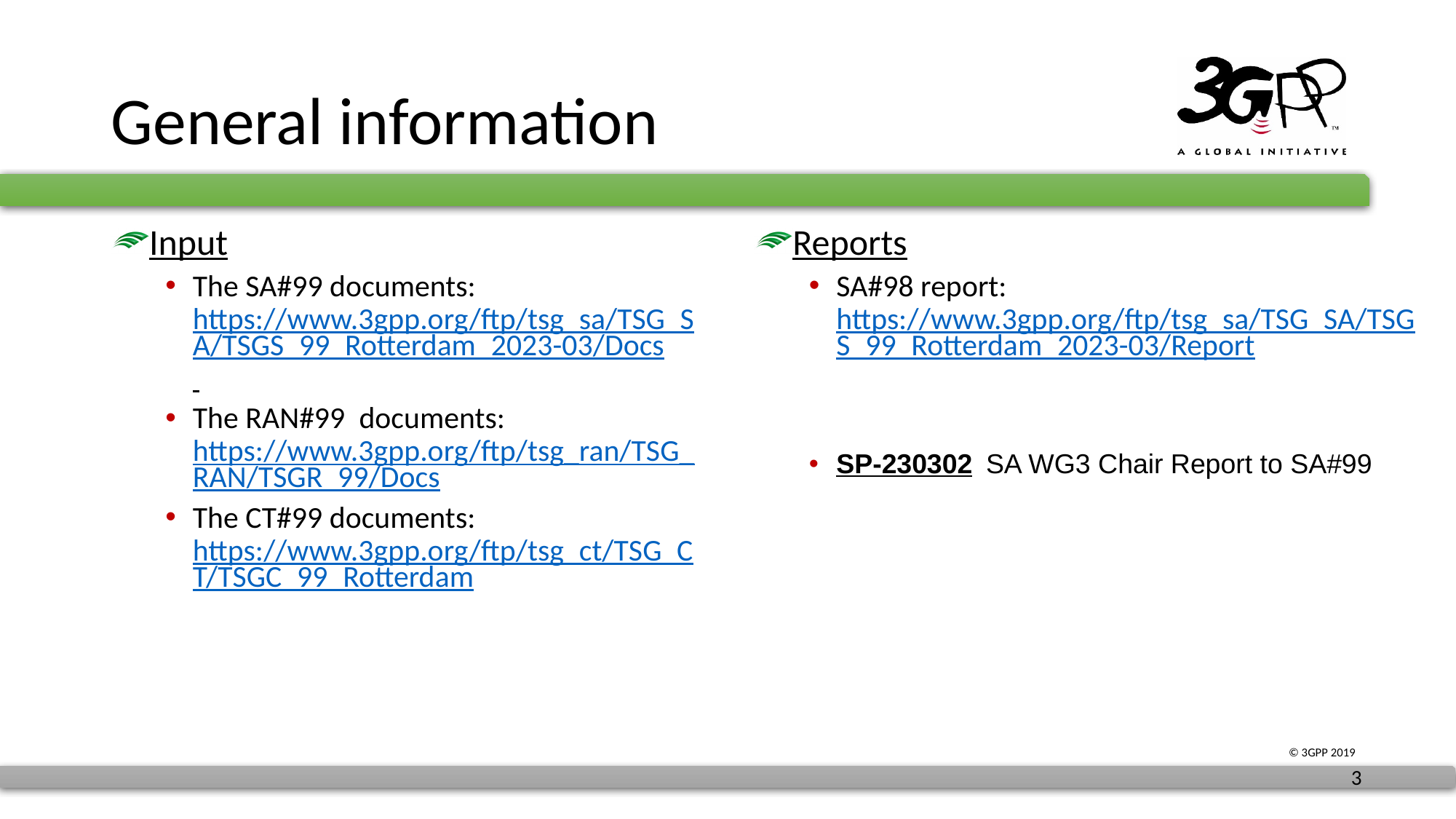

# General information
Input
The SA#99 documents: https://www.3gpp.org/ftp/tsg_sa/TSG_SA/TSGS_99_Rotterdam_2023-03/Docs
The RAN#99  documents: https://www.3gpp.org/ftp/tsg_ran/TSG_RAN/TSGR_99/Docs
The CT#99 documents: https://www.3gpp.org/ftp/tsg_ct/TSG_CT/TSGC_99_Rotterdam
Reports
SA#98 report: https://www.3gpp.org/ftp/tsg_sa/TSG_SA/TSGS_99_Rotterdam_2023-03/Report

SP-230302   SA WG3 Chair Report to SA#99